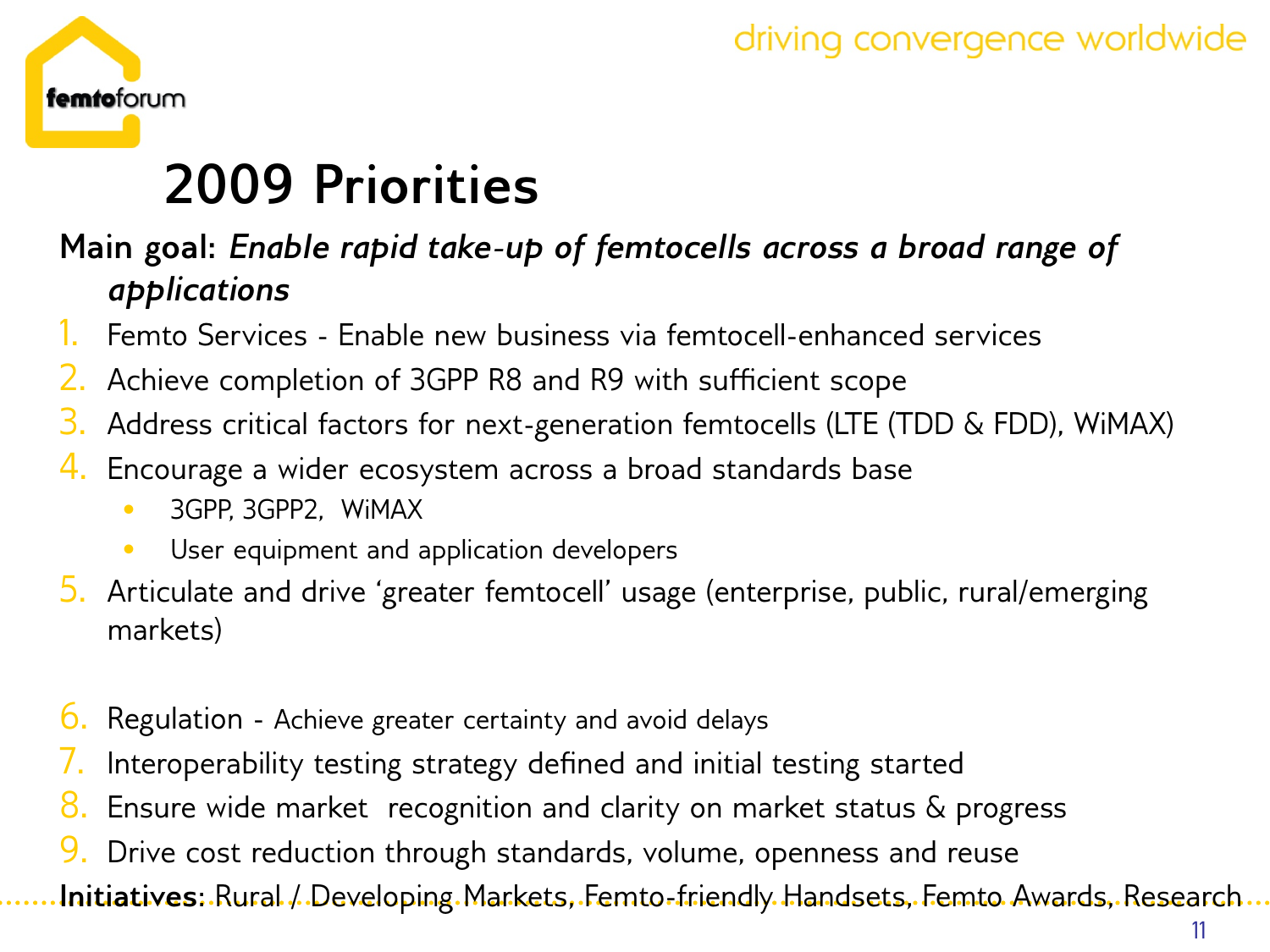

# 2009 Priorities
Main goal: Enable rapid take-up of femtocells across a broad range of applications
Femto Services - Enable new business via femtocell-enhanced services
Achieve completion of 3GPP R8 and R9 with sufficient scope
Address critical factors for next-generation femtocells (LTE (TDD & FDD), WiMAX)
Encourage a wider ecosystem across a broad standards base
3GPP, 3GPP2,  WiMAX
User equipment and application developers
Articulate and drive ‘greater femtocell’ usage (enterprise, public, rural/emerging markets)

Regulation - Achieve greater certainty and avoid delays
Interoperability testing strategy defined and initial testing started
Ensure wide market  recognition and clarity on market status & progress
Drive cost reduction through standards, volume, openness and reuse
Initiatives: Rural / Developing Markets, Femto-friendly Handsets, Femto Awards, Research

11